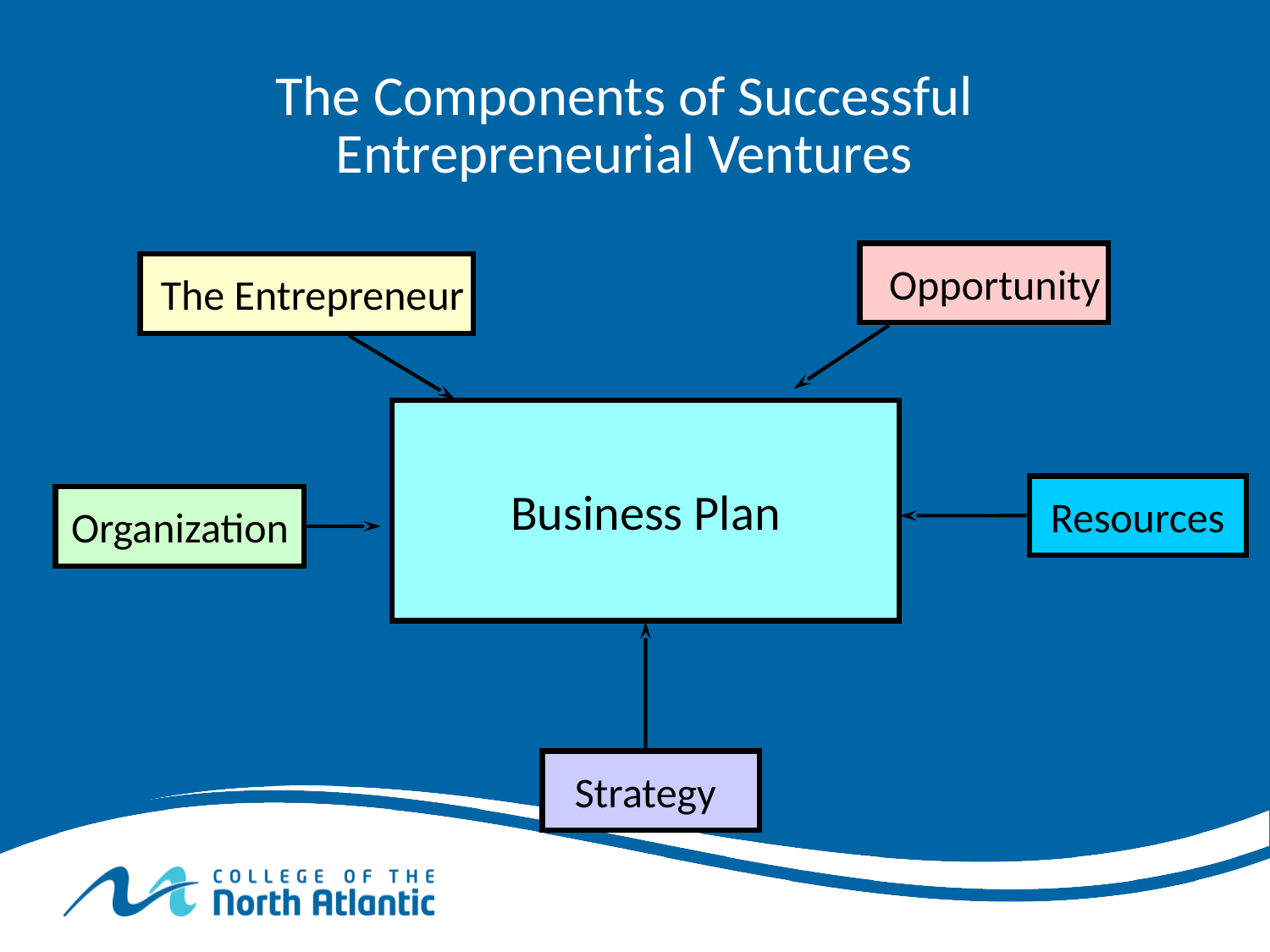

The Components of Successful Entrepreneurial Ventures

Opportunity

The Entrepreneur

Business Plan

Resources

Organization

Strategy